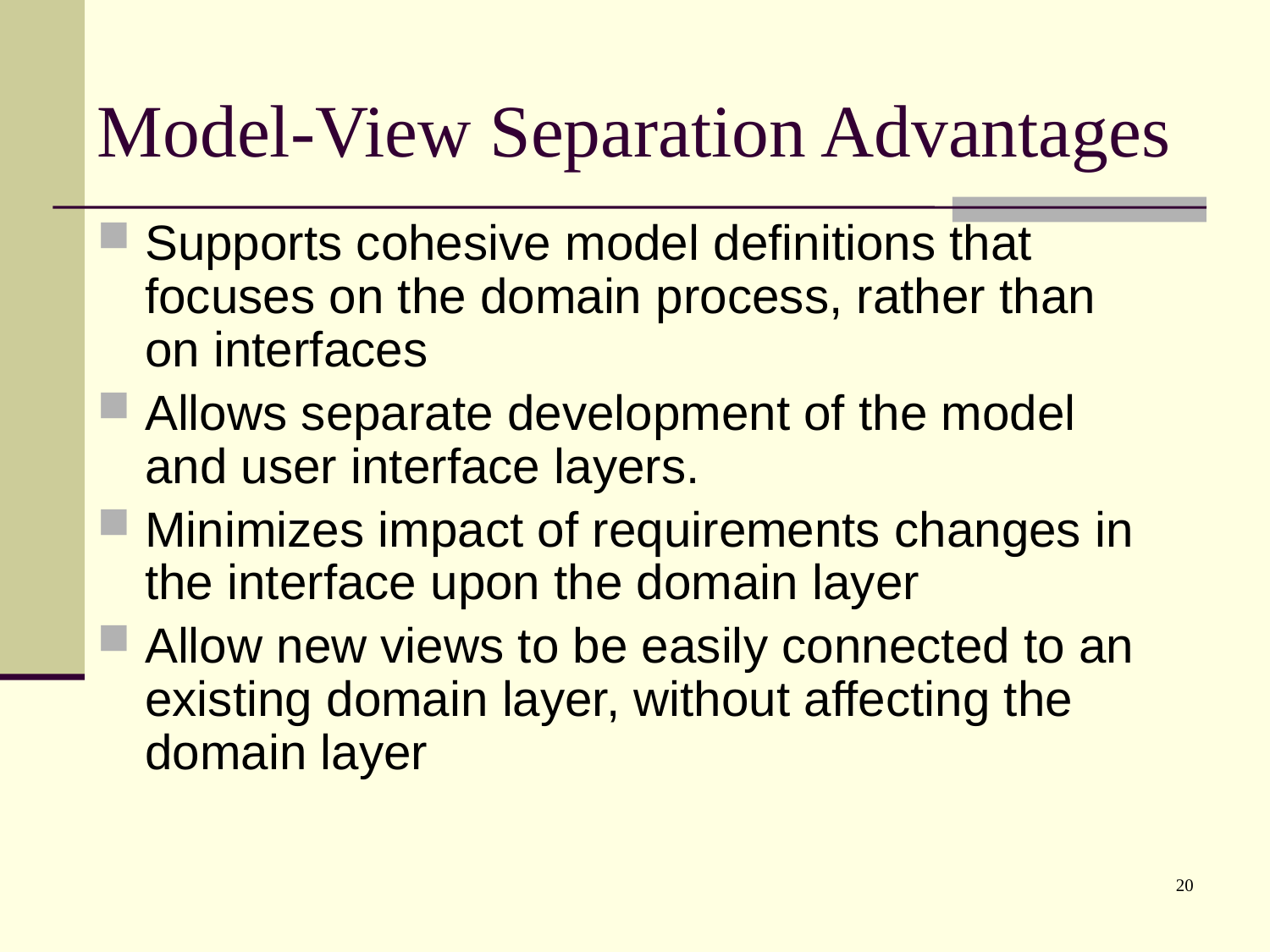

# Model-View Separation Advantages
Supports cohesive model definitions that focuses on the domain process, rather than on interfaces
Allows separate development of the model and user interface layers.
Minimizes impact of requirements changes in the interface upon the domain layer
Allow new views to be easily connected to an existing domain layer, without affecting the domain layer
20